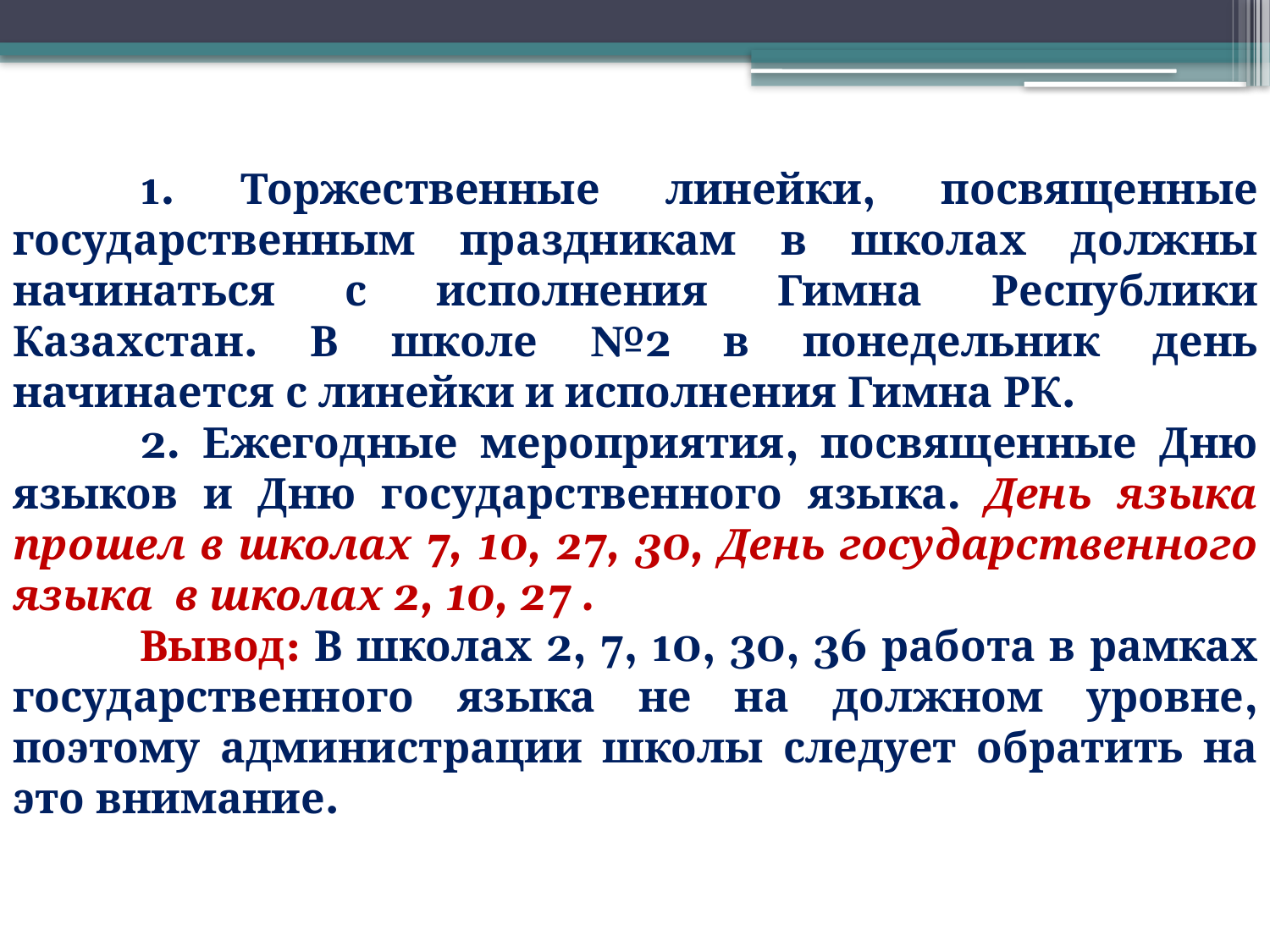

1. Торжественные линейки, посвященные государственным праздникам в школах должны начинаться с исполнения Гимна Республики Казахстан. В школе №2 в понедельник день начинается с линейки и исполнения Гимна РК.
	2. Ежегодные мероприятия, посвященные Дню языков и Дню государственного языка. День языка прошел в школах 7, 10, 27, 30, День государственного языка  в школах 2, 10, 27 .
	Вывод: В школах 2, 7, 10, 30, 36 работа в рамках государственного языка не на должном уровне, поэтому администрации школы следует обратить на это внимание.